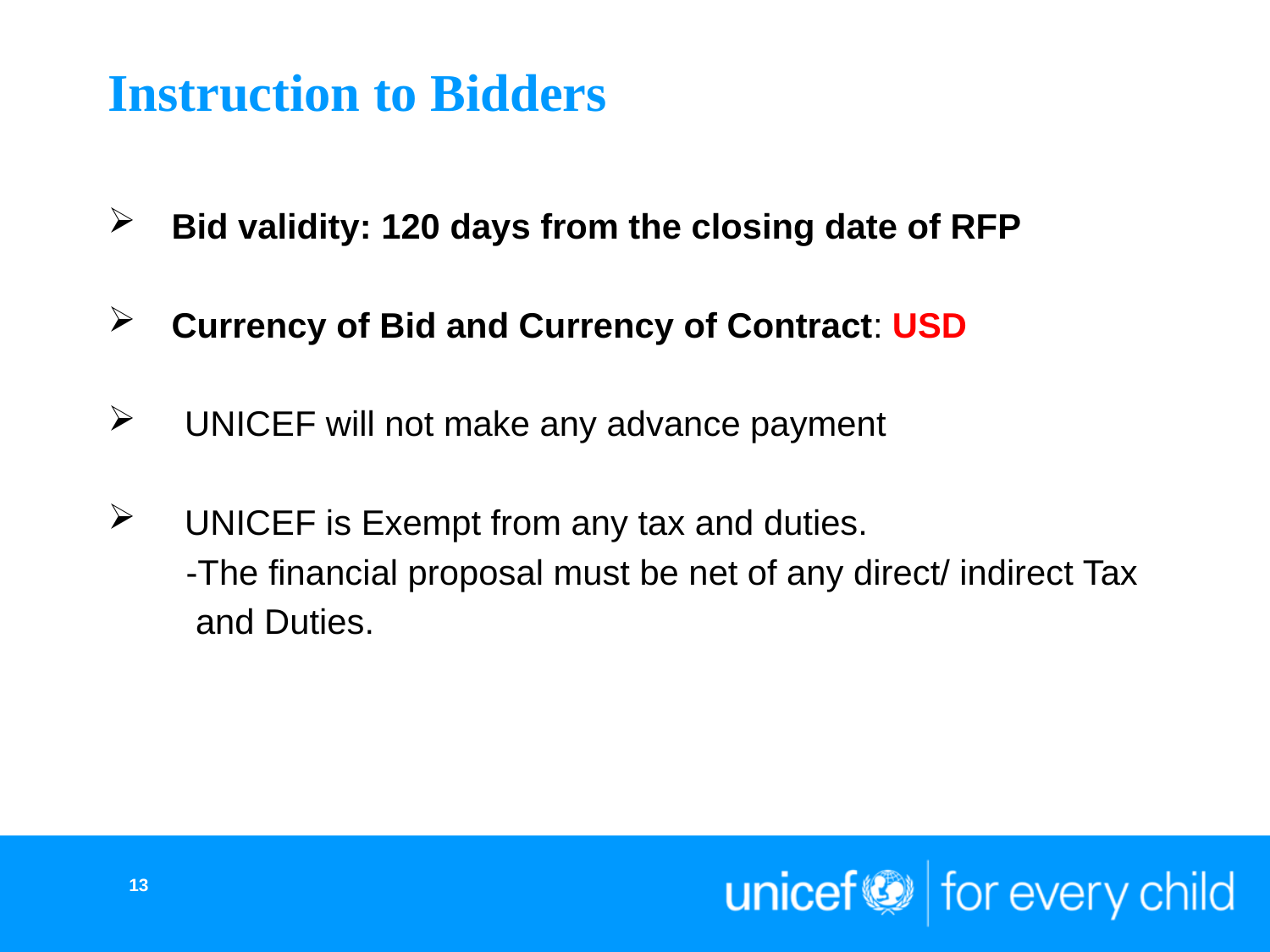

# Instruction to Bidders

Bid validity: 120 days from the closing date of RFP

Currency of Bid and Currency of Contract: USD

     UNICEF will not make any advance payment

     UNICEF is Exempt from any tax and duties.
        -The financial proposal must be net of any direct/ indirect Tax
         and Duties.

13